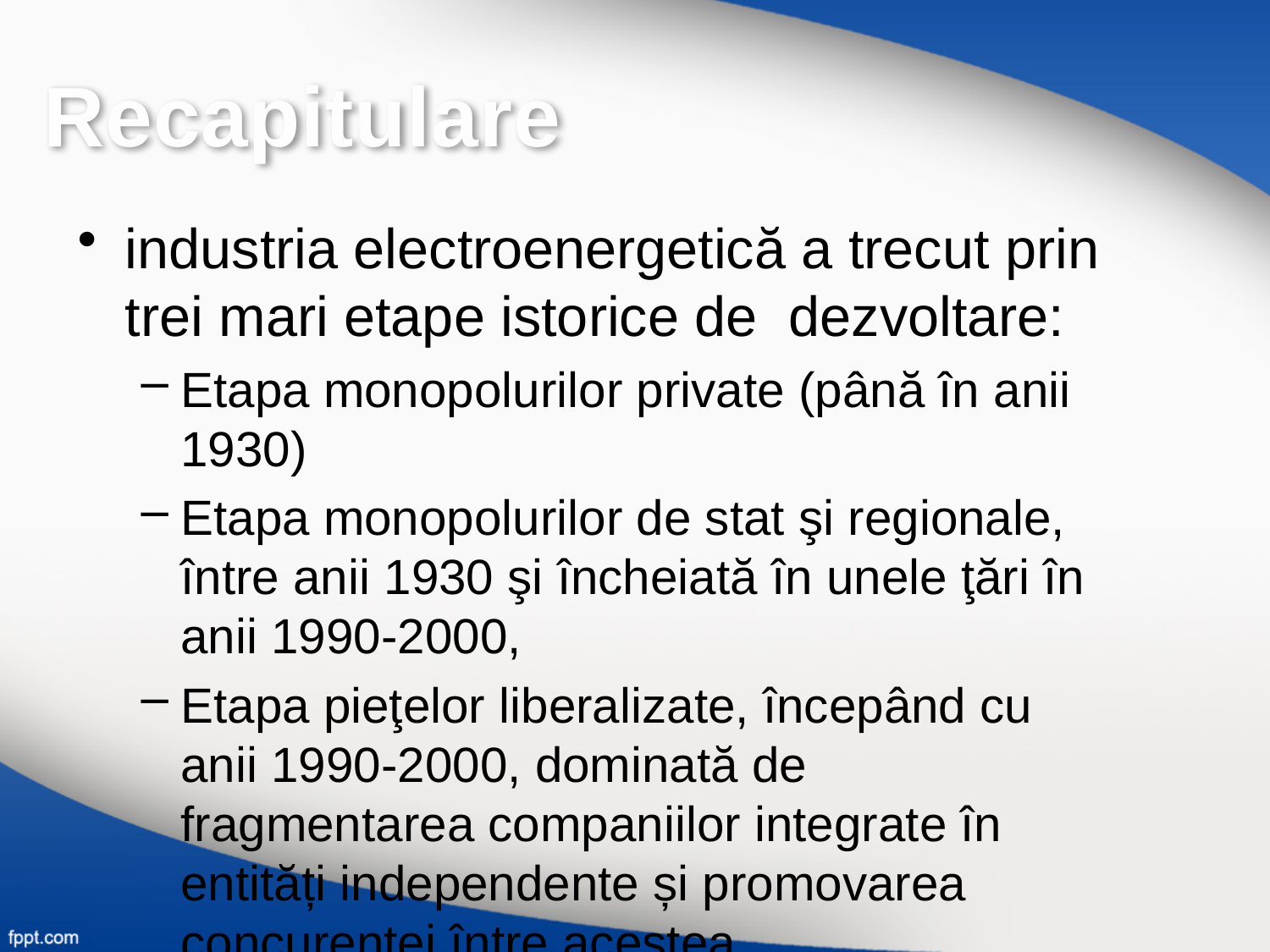

Recapitulare
industria electroenergetică a trecut prin trei mari etape istorice de  dezvoltare:
Etapa monopolurilor private (până în anii 1930)
Etapa monopolurilor de stat şi regionale, între anii 1930 şi încheiată în unele ţări în anii 1990-2000,
Etapa pieţelor liberalizate, începând cu anii 1990-2000, dominată de fragmentarea companiilor integrate în entități independente și promovarea concurenței între acestea.